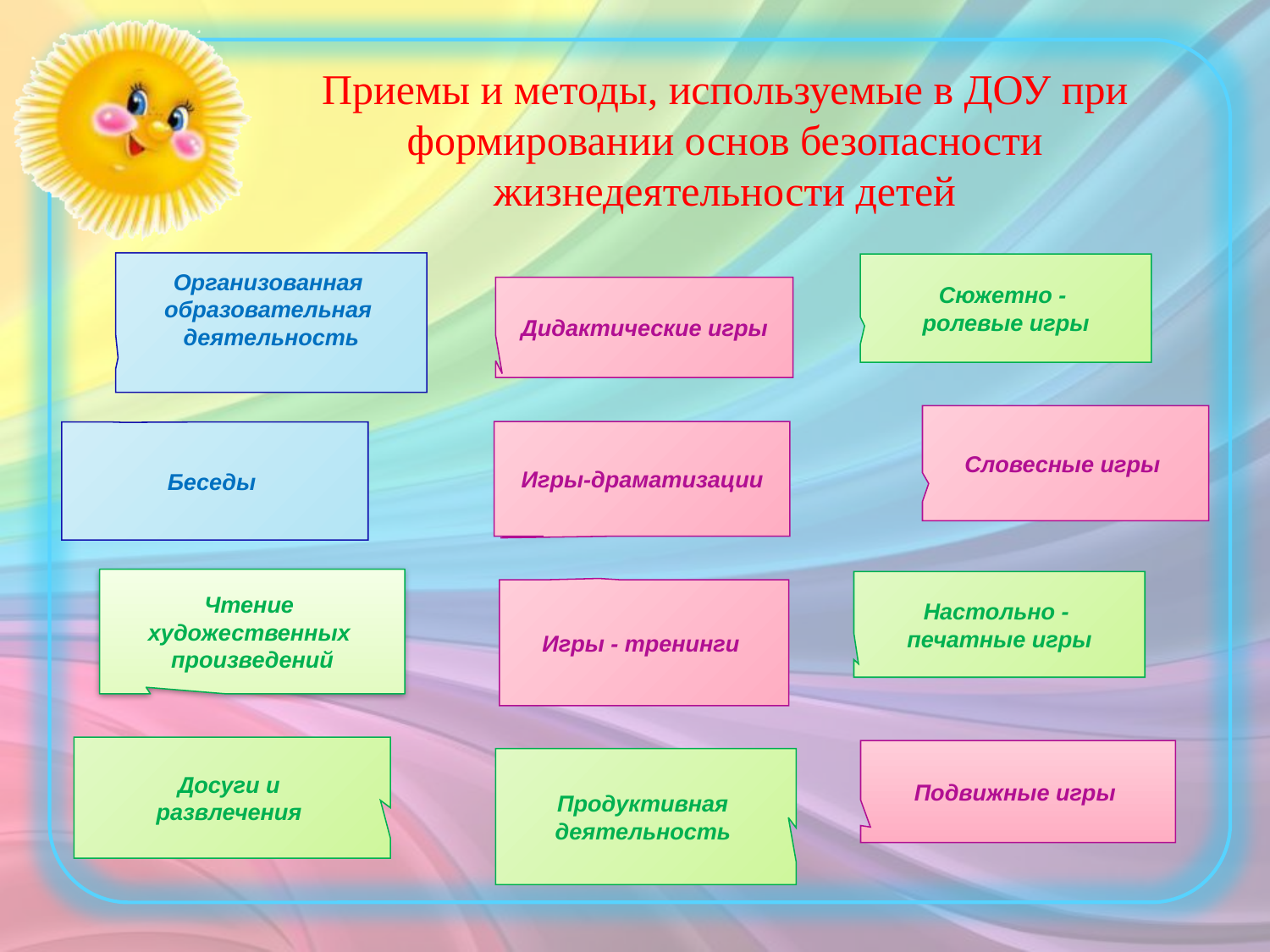

Приемы и методы, используемые в ДОУ при формировании основ безопасности жизнедеятельности детей
Организованная
образовательная
деятельность

Сюжетно -
ролевые игры

Дидактические игры
Словесные игры
Игры-драматизации
Беседы
Чтение
художественных
произведений

Настольно -
печатные игры

Игры - тренинги

Досуги и
развлечения

Подвижные игры
Продуктивная
деятельность